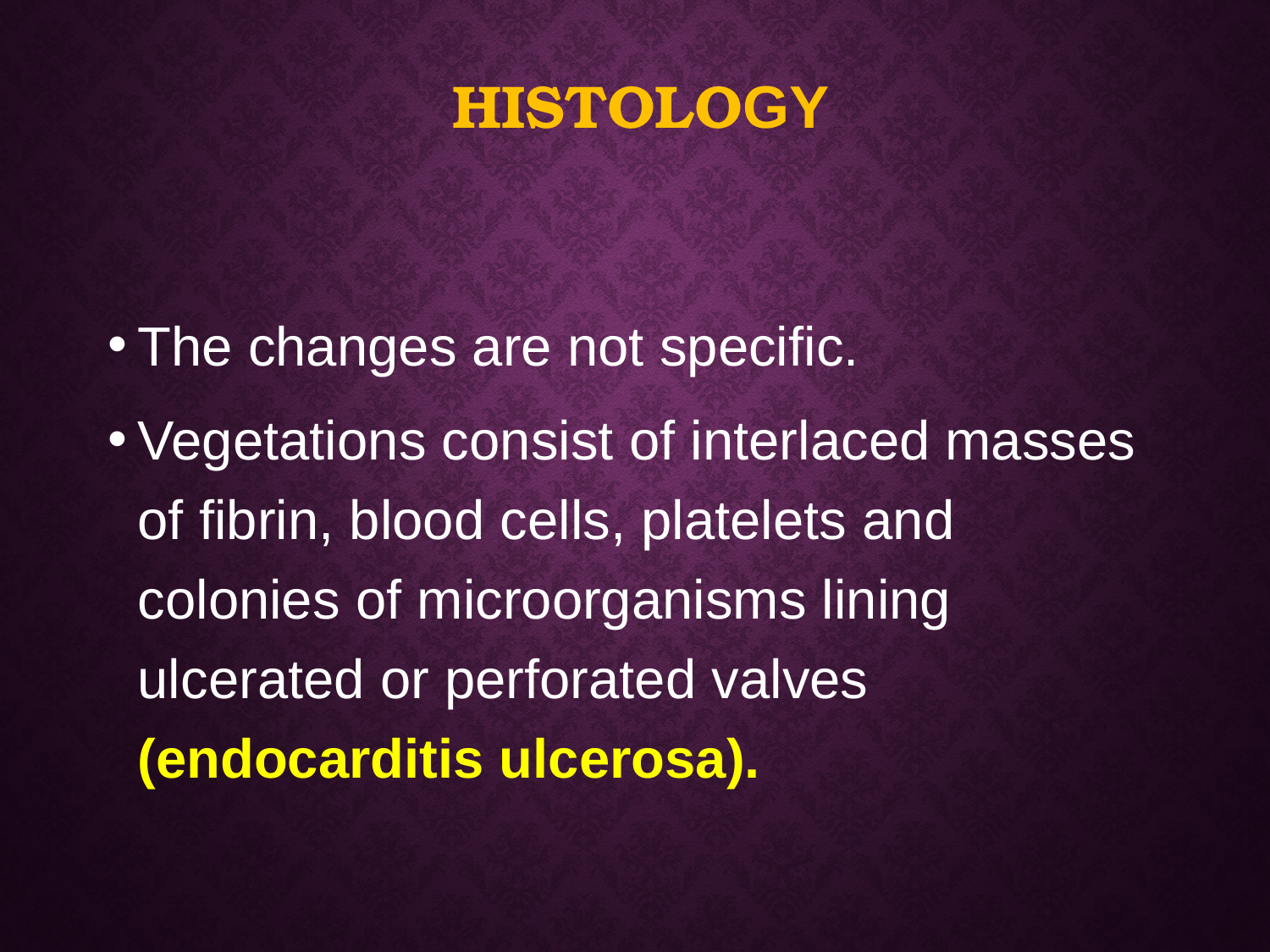

# Histology
The changes are not specific.
Vegetations consist of interlaced masses of fibrin, blood cells, platelets and colonies of microorganisms lining ulcerated or perforated valves (endocarditis ulcerosa).